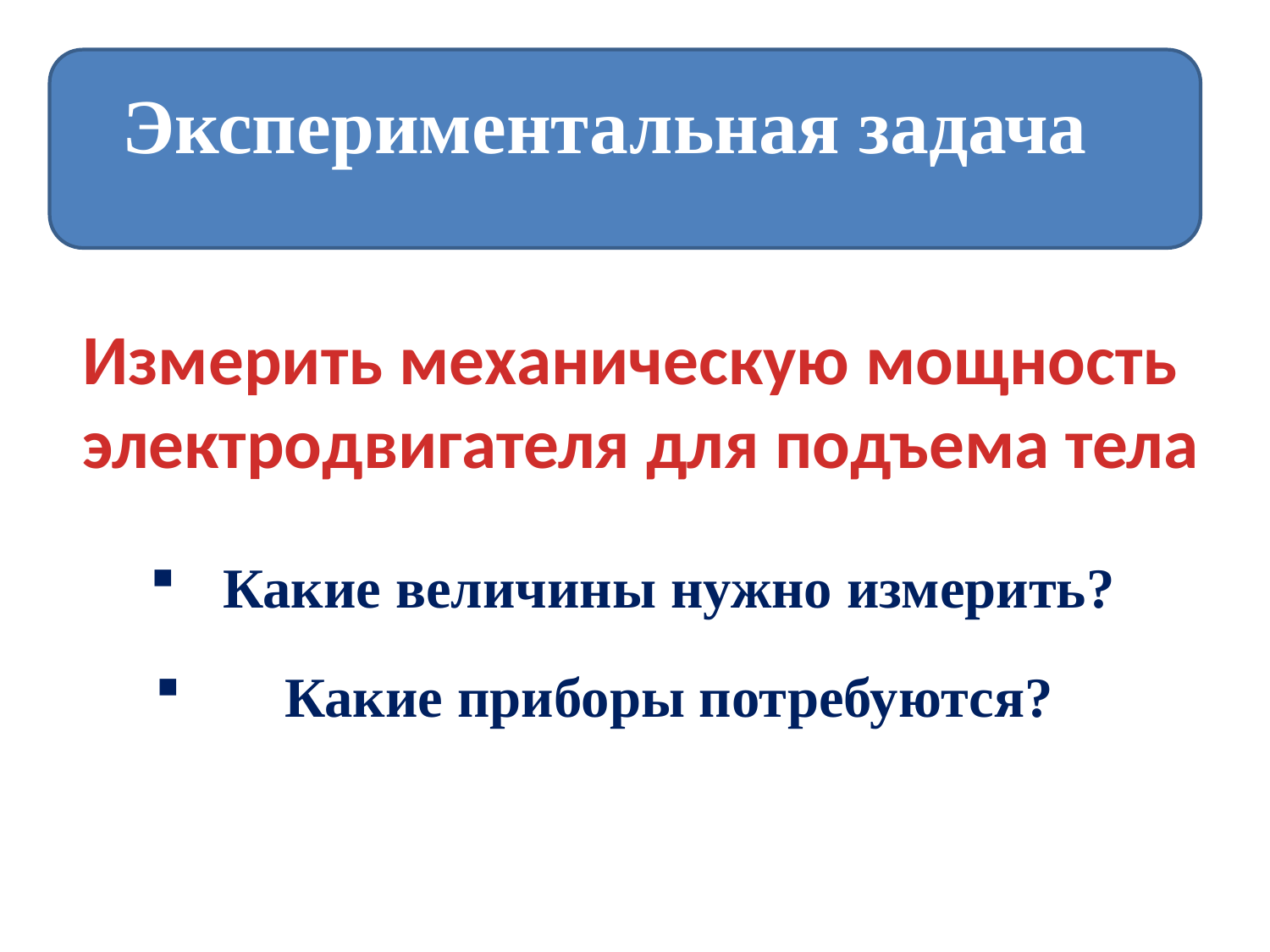

#

Экспериментальная задача
Измерить механическую мощность электродвигателя для подъема тела
   Какие величины нужно измерить?
       Какие приборы потребуются?